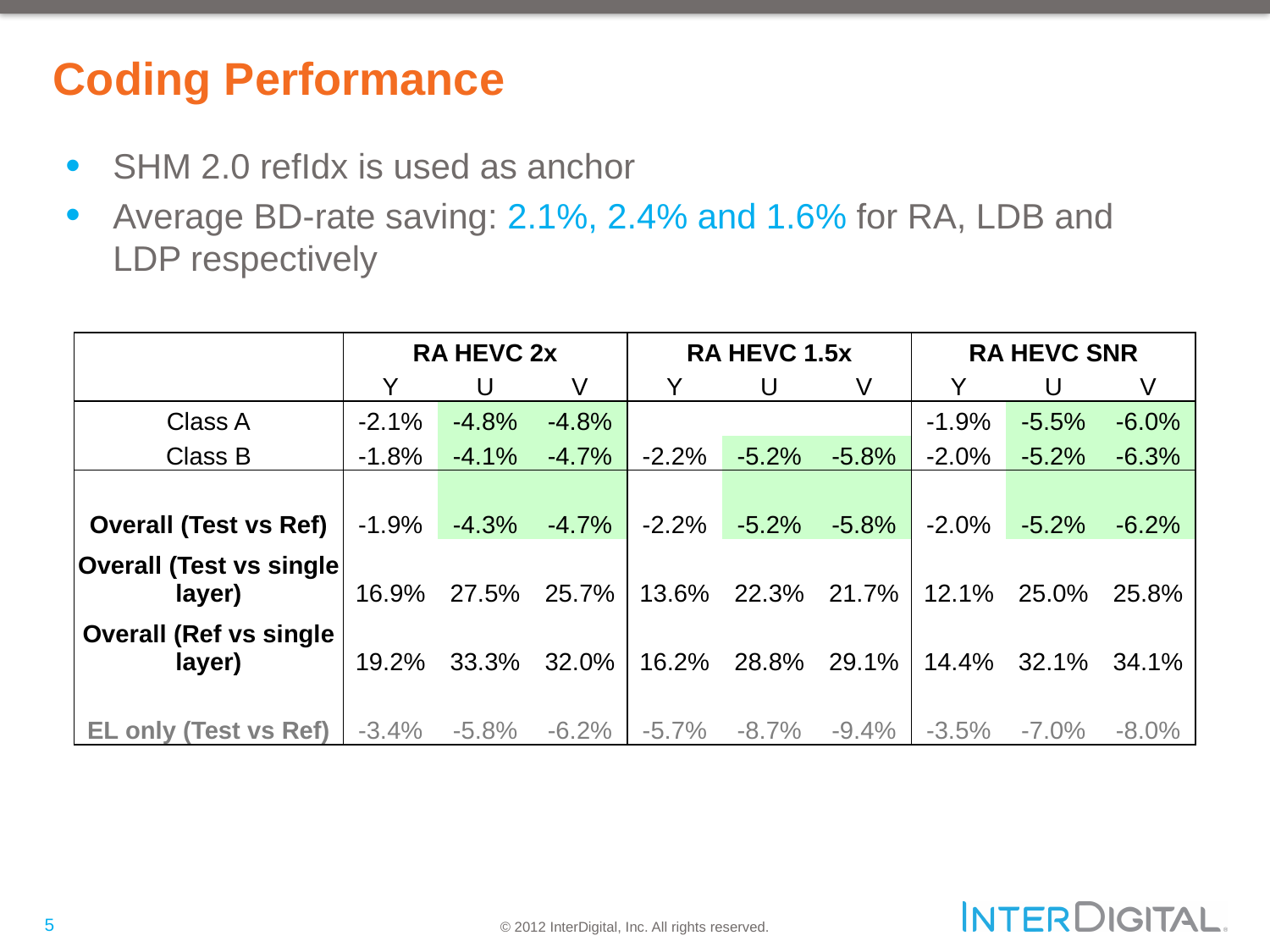

# Coding Performance
SHM 2.0 refIdx is used as anchor
Average BD-rate saving: 2.1%, 2.4% and 1.6% for RA, LDB and LDP respectively
|  | RA HEVC 2x |  |  | RA HEVC 1.5x |  |  | RA HEVC SNR |  |  |
| --- | --- | --- | --- | --- | --- | --- | --- | --- | --- |
|  | Y | U | V | Y | U | V | Y | U | V |
| Class A | -2.1% | -4.8% | -4.8% |  |  |  | -1.9% | -5.5% | -6.0% |
| Class B | -1.8% | -4.1% | -4.7% | -2.2% | -5.2% | -5.8% | -2.0% | -5.2% | -6.3% |
| Overall (Test vs Ref) | -1.9% | -4.3% | -4.7% | -2.2% | -5.2% | -5.8% | -2.0% | -5.2% | -6.2% |
| Overall (Test vs single layer) | 16.9% | 27.5% | 25.7% | 13.6% | 22.3% | 21.7% | 12.1% | 25.0% | 25.8% |
| Overall (Ref vs single layer) | 19.2% | 33.3% | 32.0% | 16.2% | 28.8% | 29.1% | 14.4% | 32.1% | 34.1% |
| EL only (Test vs Ref) | -3.4% | -5.8% | -6.2% | -5.7% | -8.7% | -9.4% | -3.5% | -7.0% | -8.0% |